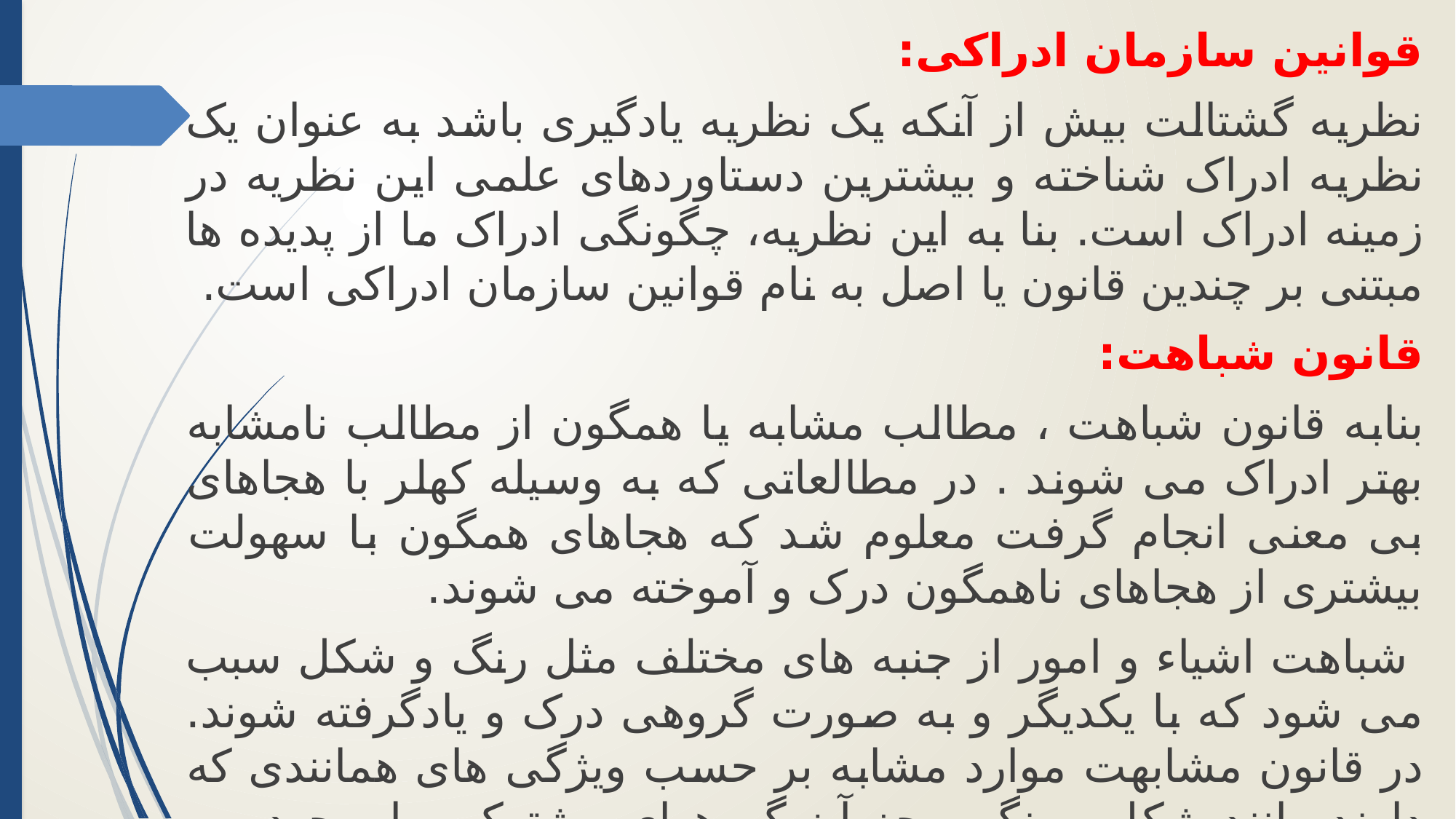

قوانین سازمان ادراکی:
نظریه گشتالت بیش از آنکه یک نظریه یادگیری باشد به عنوان یک نظریه ادراک شناخته و بیشترین دستاوردهای علمی این نظریه در زمینه ادراک است. بنا به این نظریه، چگونگی ادراک ما از پدیده ها مبتنی بر چندین قانون یا اصل به نام قوانین سازمان ادراکی است.
قانون شباهت:
بنابه قانون شباهت ، مطالب مشابه یا همگون از مطالب نامشابه بهتر ادراک می شوند . در مطالعاتی که به وسیله کهلر با هجاهای بی معنی انجام گرفت معلوم شد که هجاهای همگون با سهولت بیشتری از هجاهای ناهمگون درک و آموخته می شوند.
 شباهت اشیاء و امور از جنبه های مختلف مثل رنگ و شکل سبب می شود که با یکدیگر و به صورت گروهی درک و یادگرفته شوند. در قانون مشابهت موارد مشابه بر حسب ویژگی های همانندی که دارند مانند شکل ، رنگ و جز آن گروههای مشترکی را بوجود می آورند. به شرط آنکه ویژگی های قانون مجاورت در آنها حکم فرما نباشد.